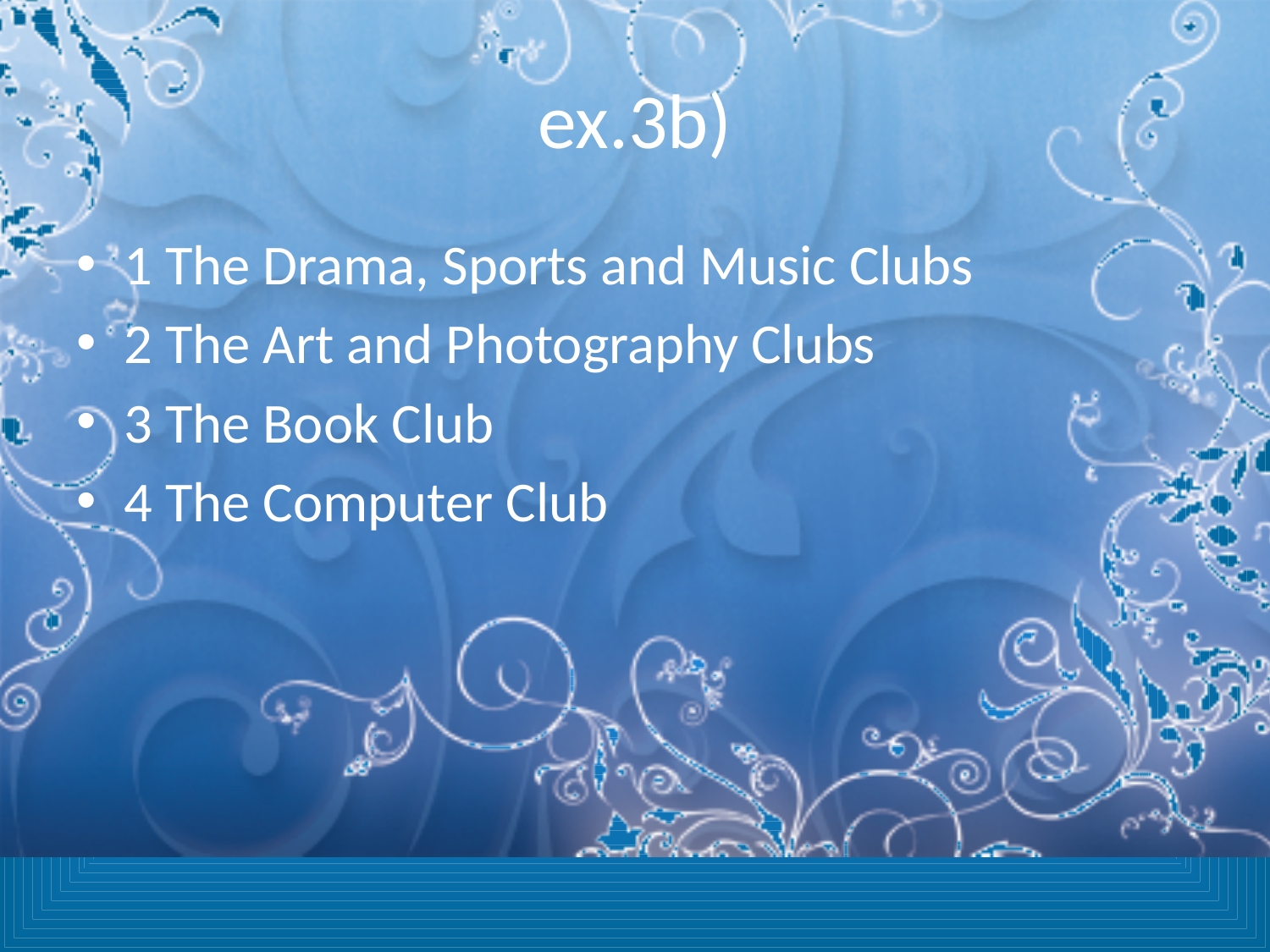

# ex.3b)
1 The Drama, Sports and Music Clubs
2 The Art and Photography Clubs
3 The Book Club
4 The Computer Club